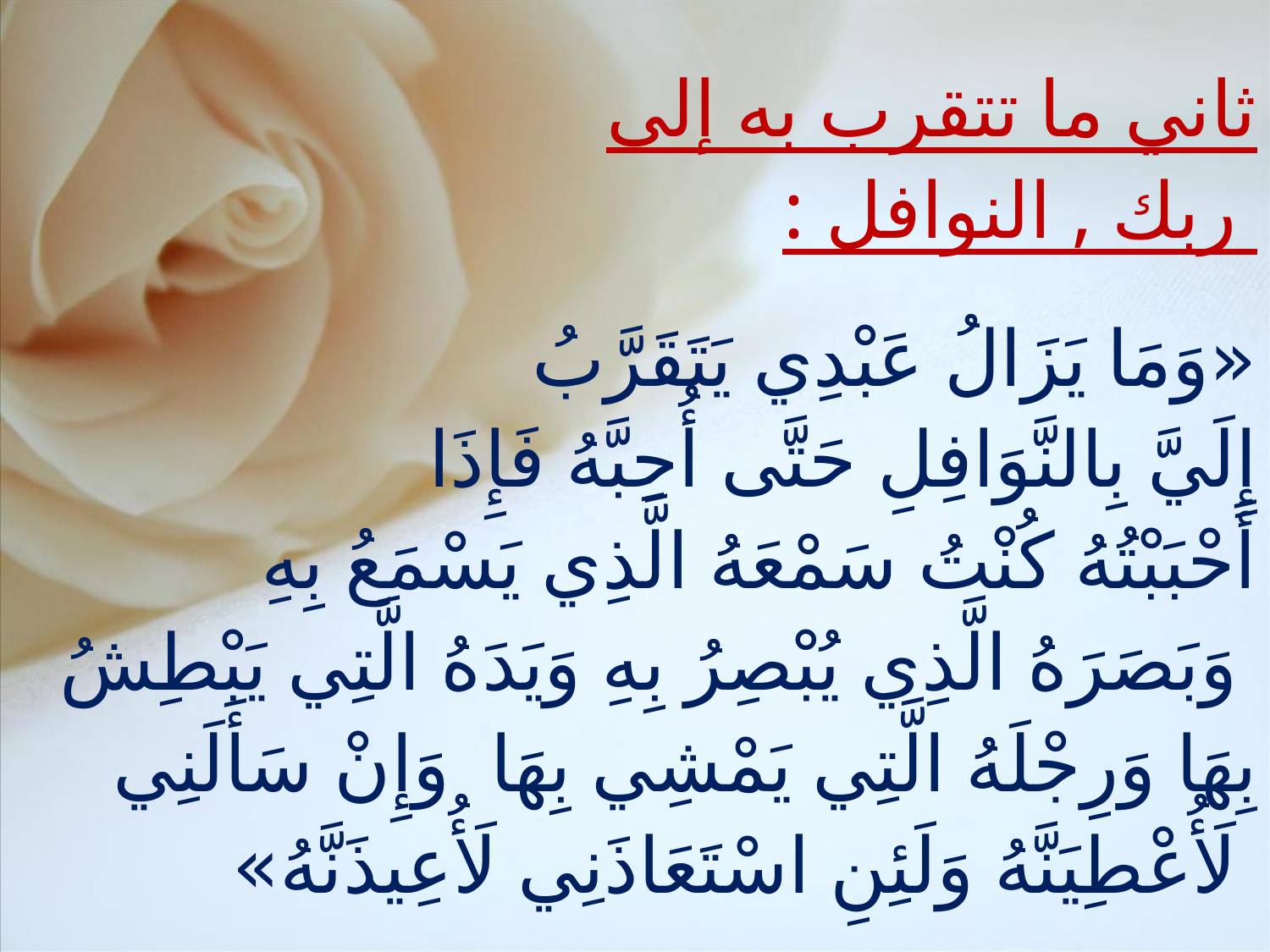

ثاني ما تتقرب به إلى
 ربك , النوافل :

«وَمَا يَزَالُ عَبْدِي يَتَقَرَّبُ
إِلَيَّ بِالنَّوَافِلِ حَتَّى أُحِبَّهُ فَإِذَا
أَحْبَبْتُهُ كُنْتُ سَمْعَهُ الَّذِي يَسْمَعُ بِهِ
 وَبَصَرَهُ الَّذِي يُبْصِرُ بِهِ وَيَدَهُ الَّتِي يَبْطِشُ
بِهَا وَرِجْلَهُ الَّتِي يَمْشِي بِهَا  وَإِنْ سَأَلَنِي
 لَأُعْطِيَنَّهُ وَلَئِنِ اسْتَعَاذَنِي لَأُعِيذَنَّهُ»